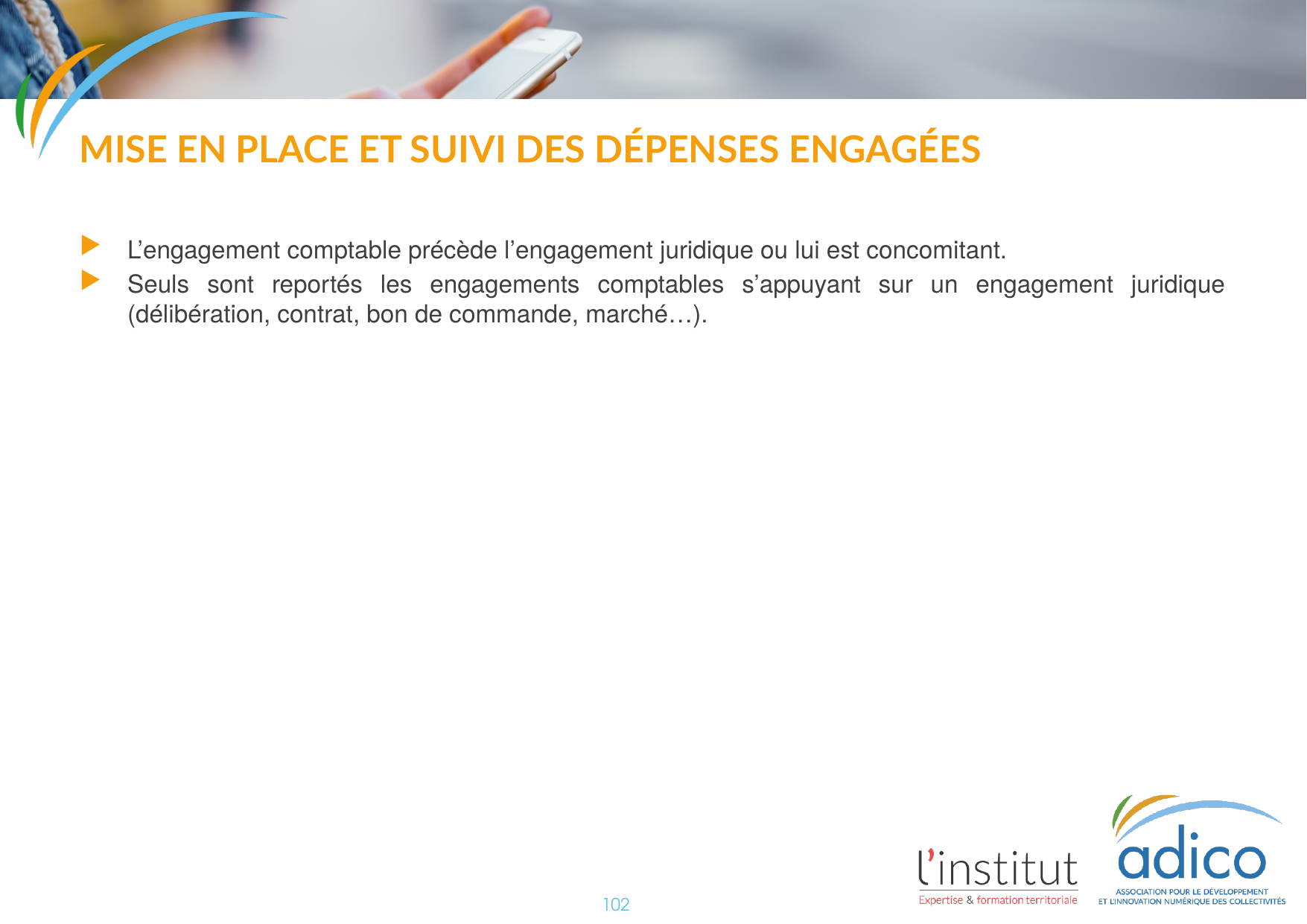

# MISE EN PLACE ET SUIVI DES Dépenses engagées
L’engagement comptable précède l’engagement juridique ou lui est concomitant.
Seuls sont reportés les engagements comptables s’appuyant sur un engagement juridique (délibération, contrat, bon de commande, marché…).